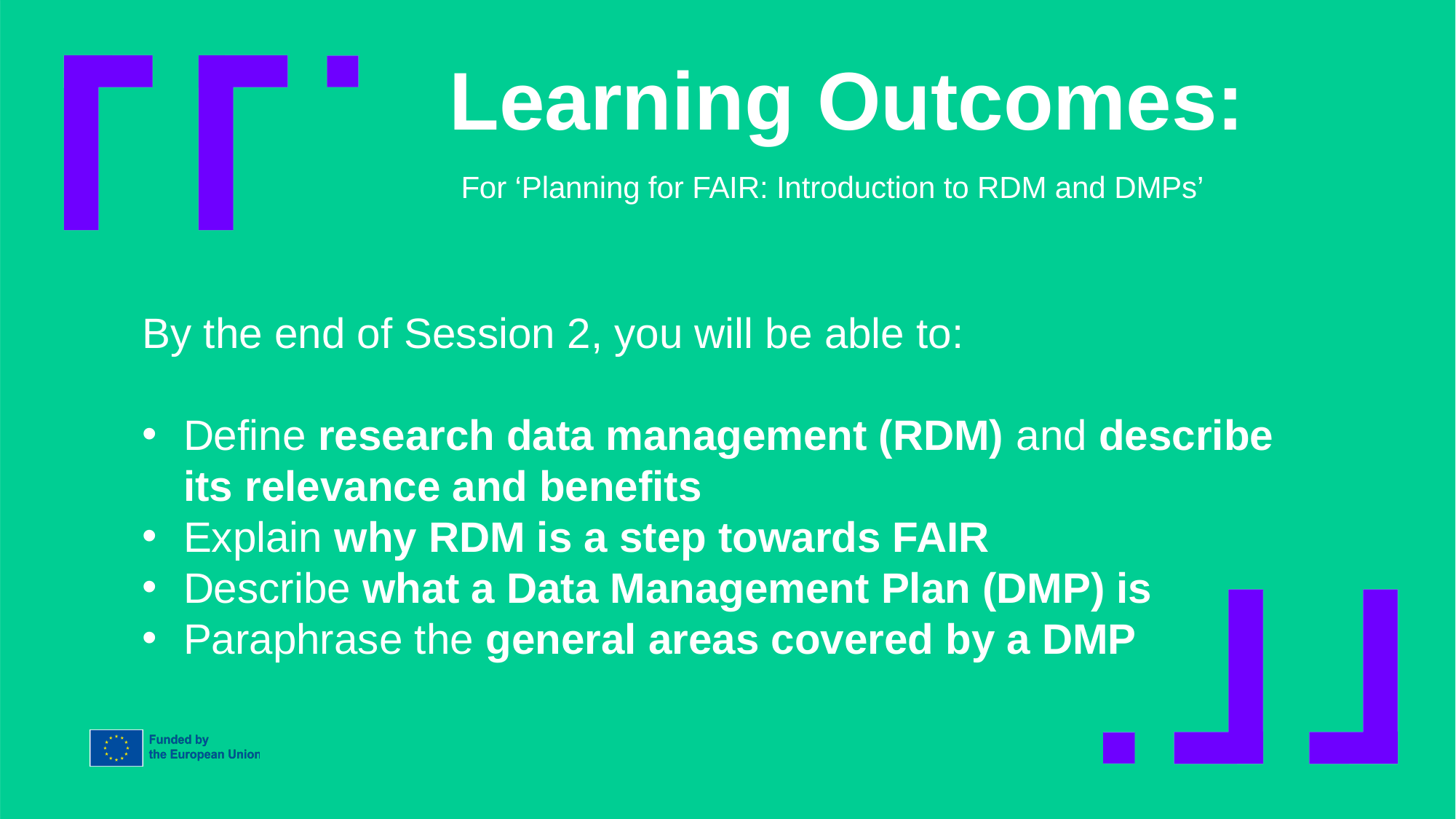

# Learning Outcomes:
For ‘Planning for FAIR: Introduction to RDM and DMPs’
By the end of Session 2, you will be able to:

Define research data management (RDM) and describe its relevance and benefits
Explain why RDM is a step towards FAIR
Describe what a Data Management Plan (DMP) is
Paraphrase the general areas covered by a DMP